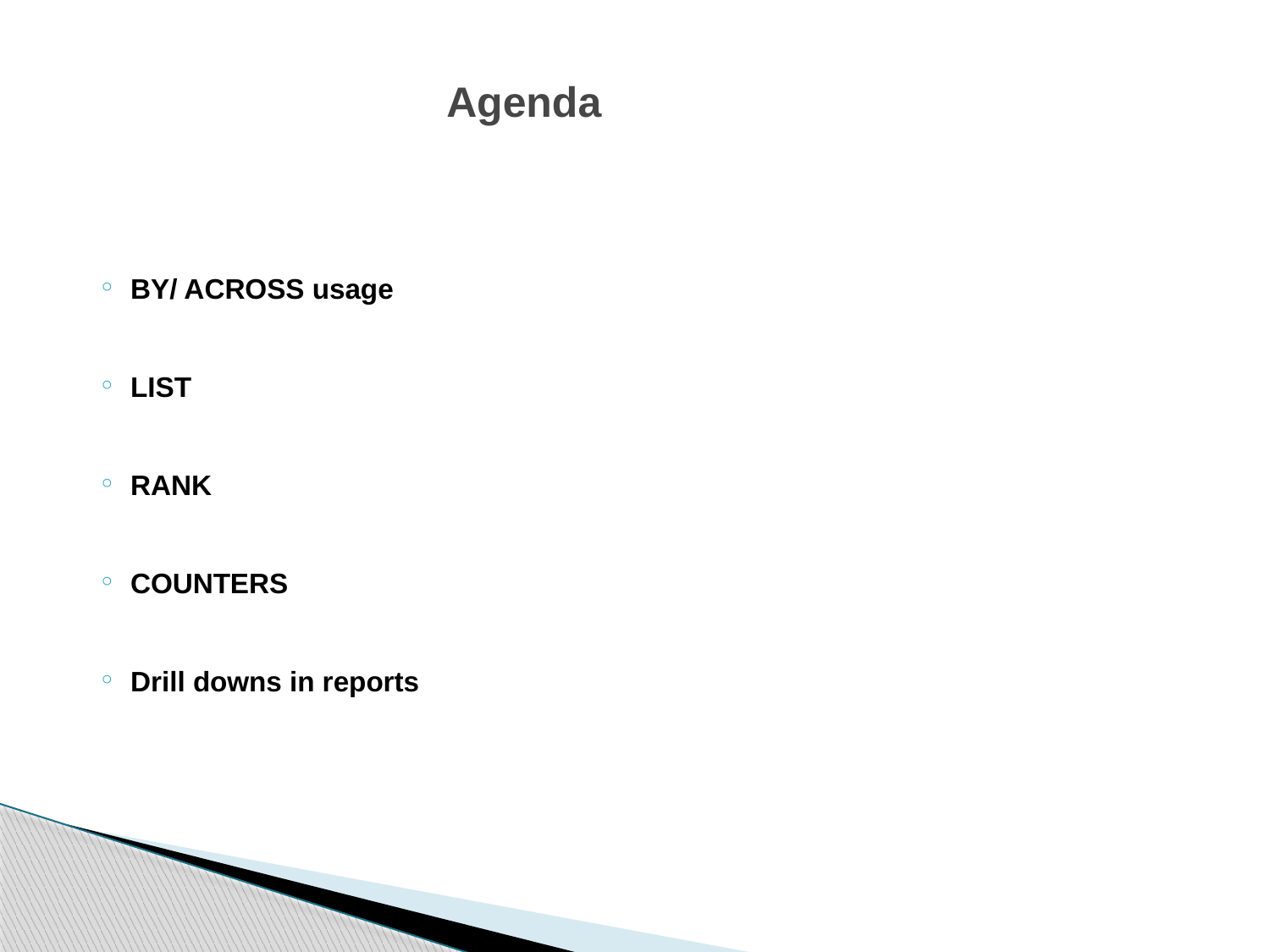

# Agenda
BY/ ACROSS usage

LIST

RANK

COUNTERS

Drill downs in reports